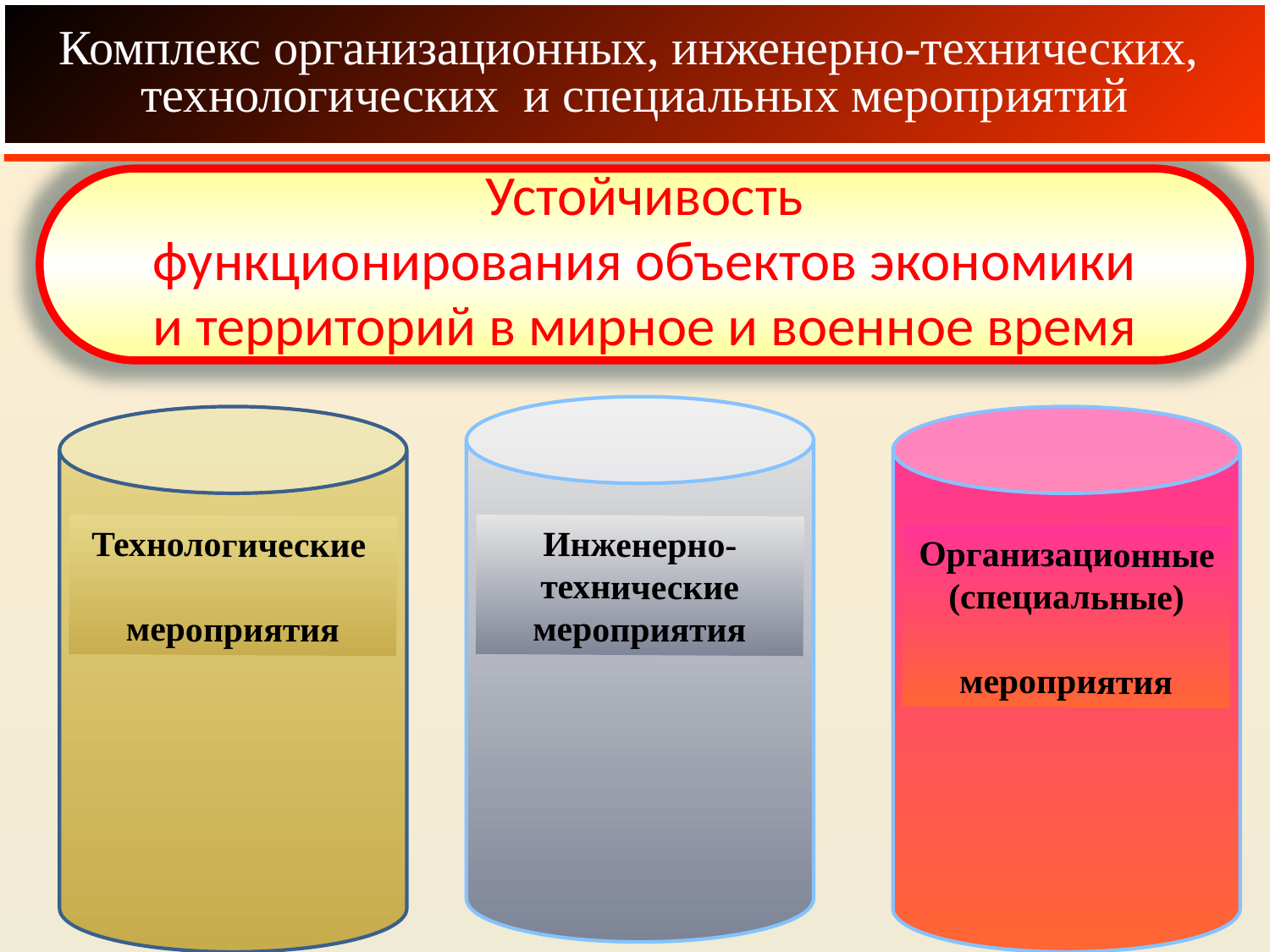

Комплекс организационных, инженерно-технических,
технологических  и специальных мероприятий
Устойчивость
 функционирования объектов экономики
и территорий в мирное и военное время

Инженерно-технические мероприятия

Технологические

мероприятия

Организационные
(специальные)

мероприятия